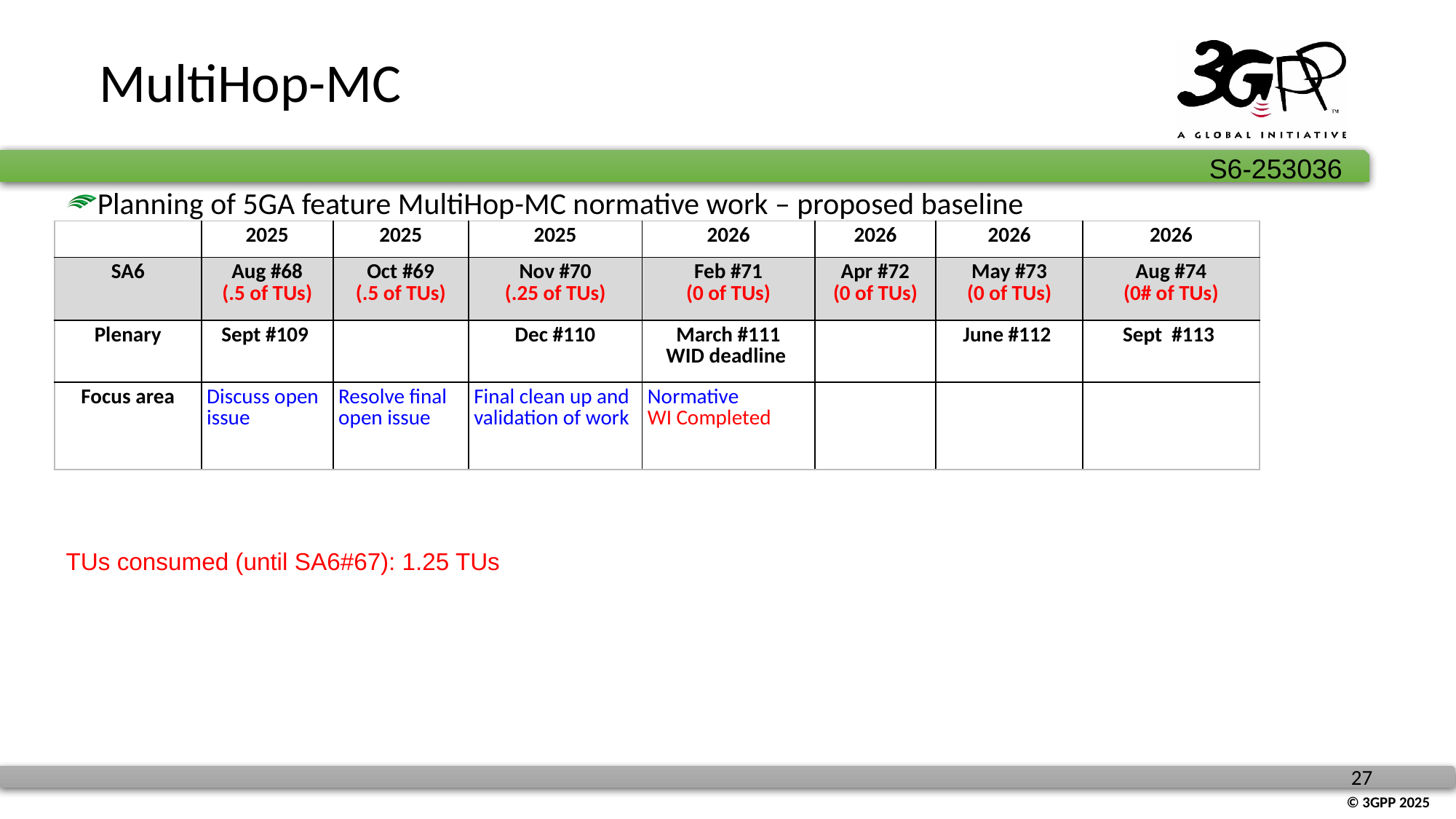

# MultiHop-MC
Planning of 5GA feature MultiHop-MC normative work – proposed baseline
|  | 2025 | 2025 | 2025 | 2026 | 2026 | 2026 | 2026 |
| --- | --- | --- | --- | --- | --- | --- | --- |
| SA6 | Aug #68 (.5 of TUs) | Oct #69 (.5 of TUs) | Nov #70 (.25 of TUs) | Feb #71 (0 of TUs) | Apr #72 (0 of TUs) | May #73 (0 of TUs) | Aug #74 (0# of TUs) |
| Plenary | Sept #109 |  | Dec #110 | March #111 WID deadline |  | June #112 | Sept #113 |
| Focus area | Discuss open issue | Resolve final open issue | Final clean up and validation of work | Normative WI Completed |  |  |  |
TUs consumed (until SA6#67): 1.25 TUs